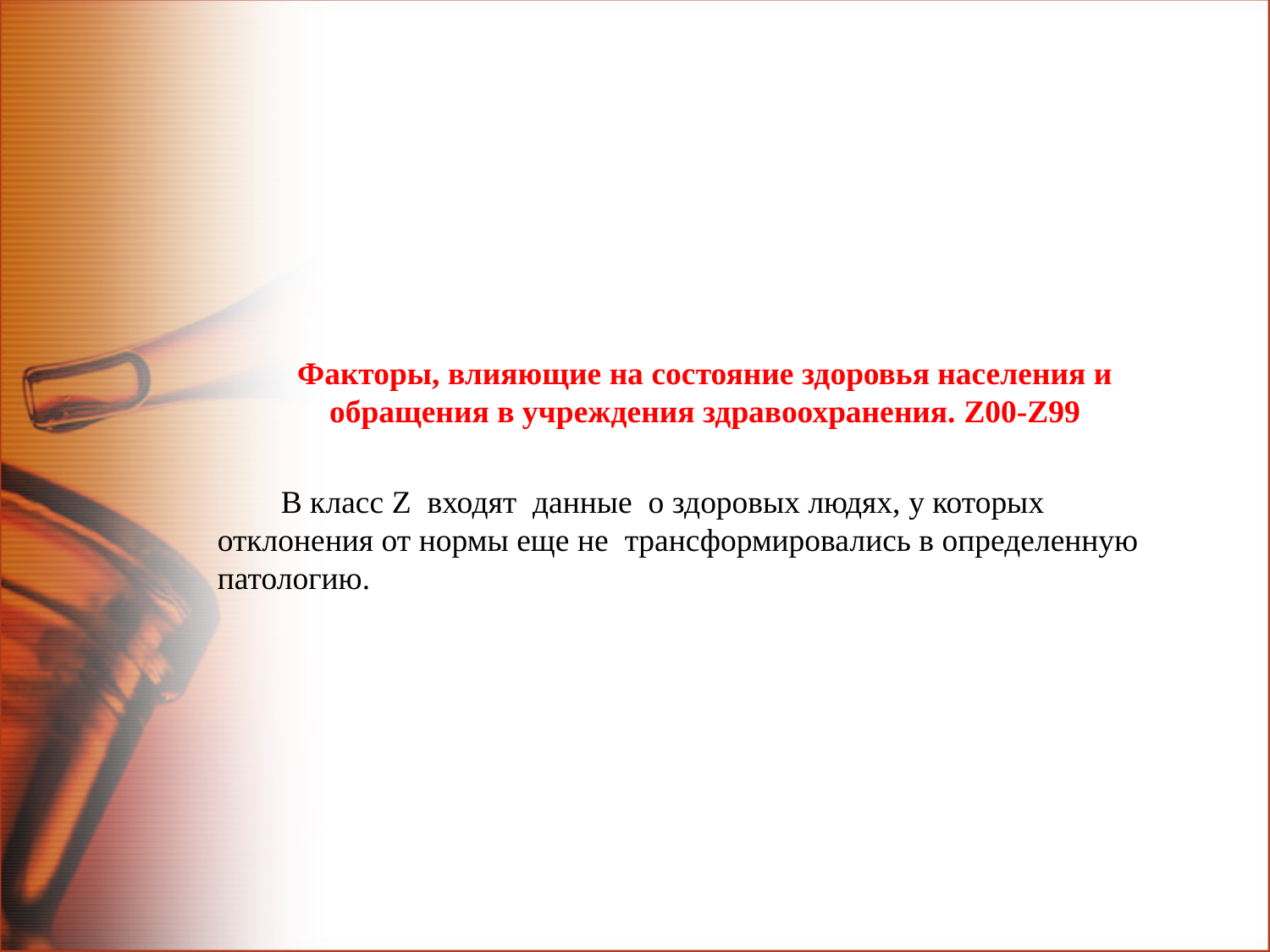

Факторы, влияющие на состояние здоровья населения и обращения в учреждения здравоохранения. Z00-Z99

В класс Z  входят  данные  о здоровых людях, у которых отклонения от нормы еще не  трансформировались в определенную патологию.